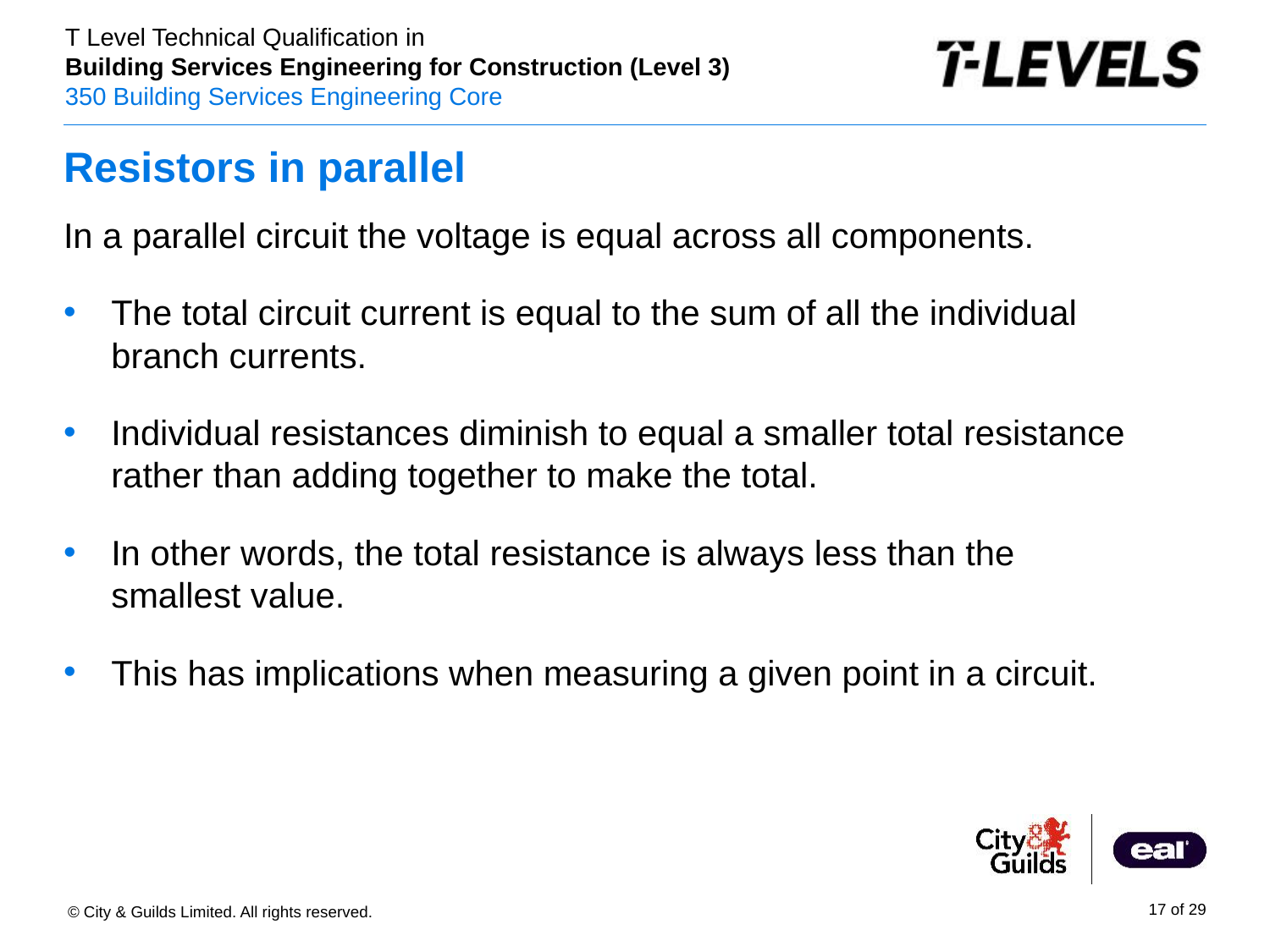

# Resistors in parallel
In a parallel circuit the voltage is equal across all components.
The total circuit current is equal to the sum of all the individual branch currents.
Individual resistances diminish to equal a smaller total resistance rather than adding together to make the total.
In other words, the total resistance is always less than the smallest value.
This has implications when measuring a given point in a circuit.